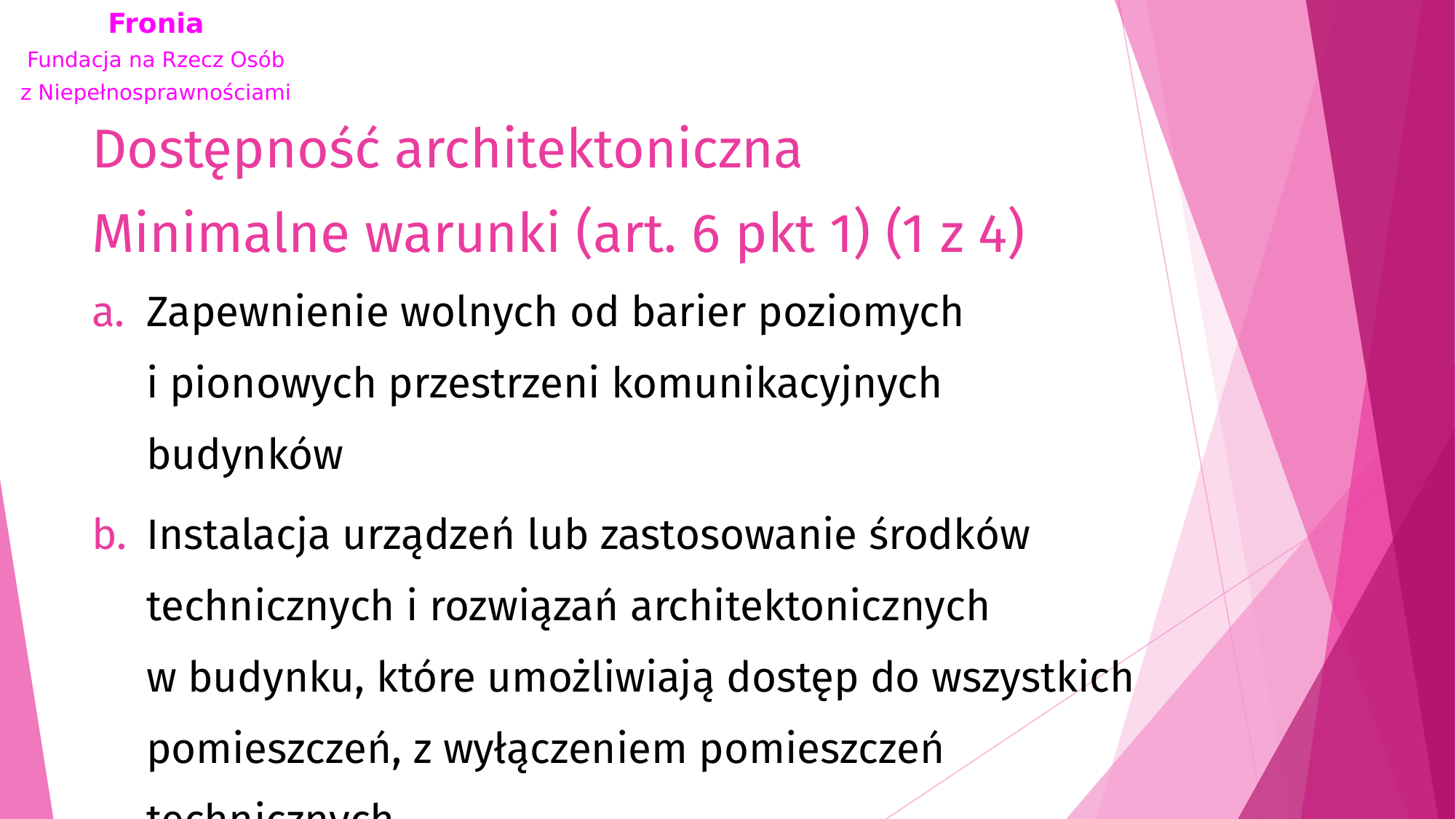

# Dostępność architektoniczna Minimalne warunki (art. 6 pkt 1) (1 z 4)
Zapewnienie wolnych od barier poziomych i pionowych przestrzeni komunikacyjnych budynków
Instalacja urządzeń lub zastosowanie środków technicznych i rozwiązań architektonicznych w budynku, które umożliwiają dostęp do wszystkich pomieszczeń, z wyłączeniem pomieszczeń technicznych